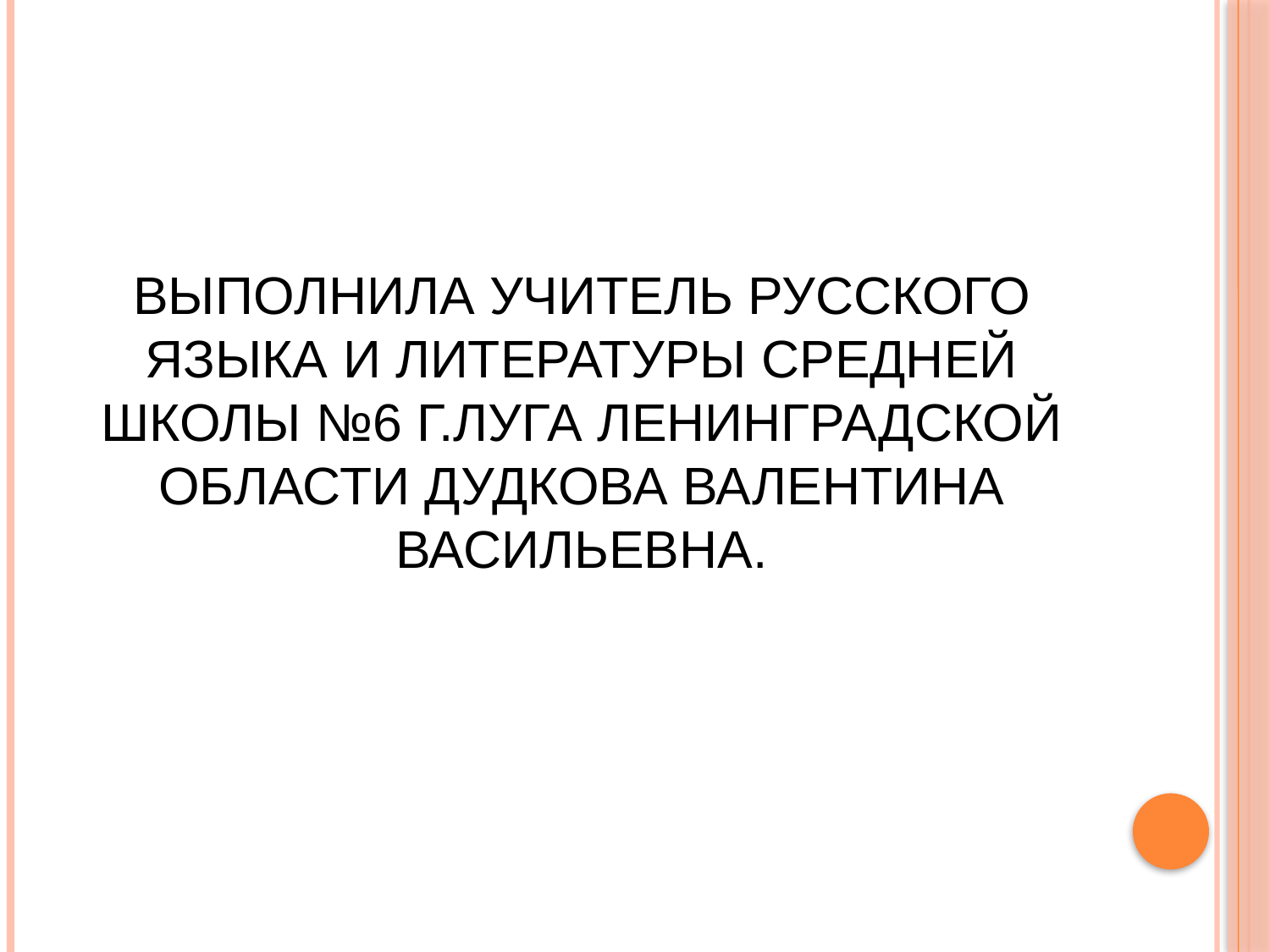

# Выполнила учитель русского языка и литературы средней школы №6 г.Луга Ленинградской области Дудкова Валентина Васильевна.